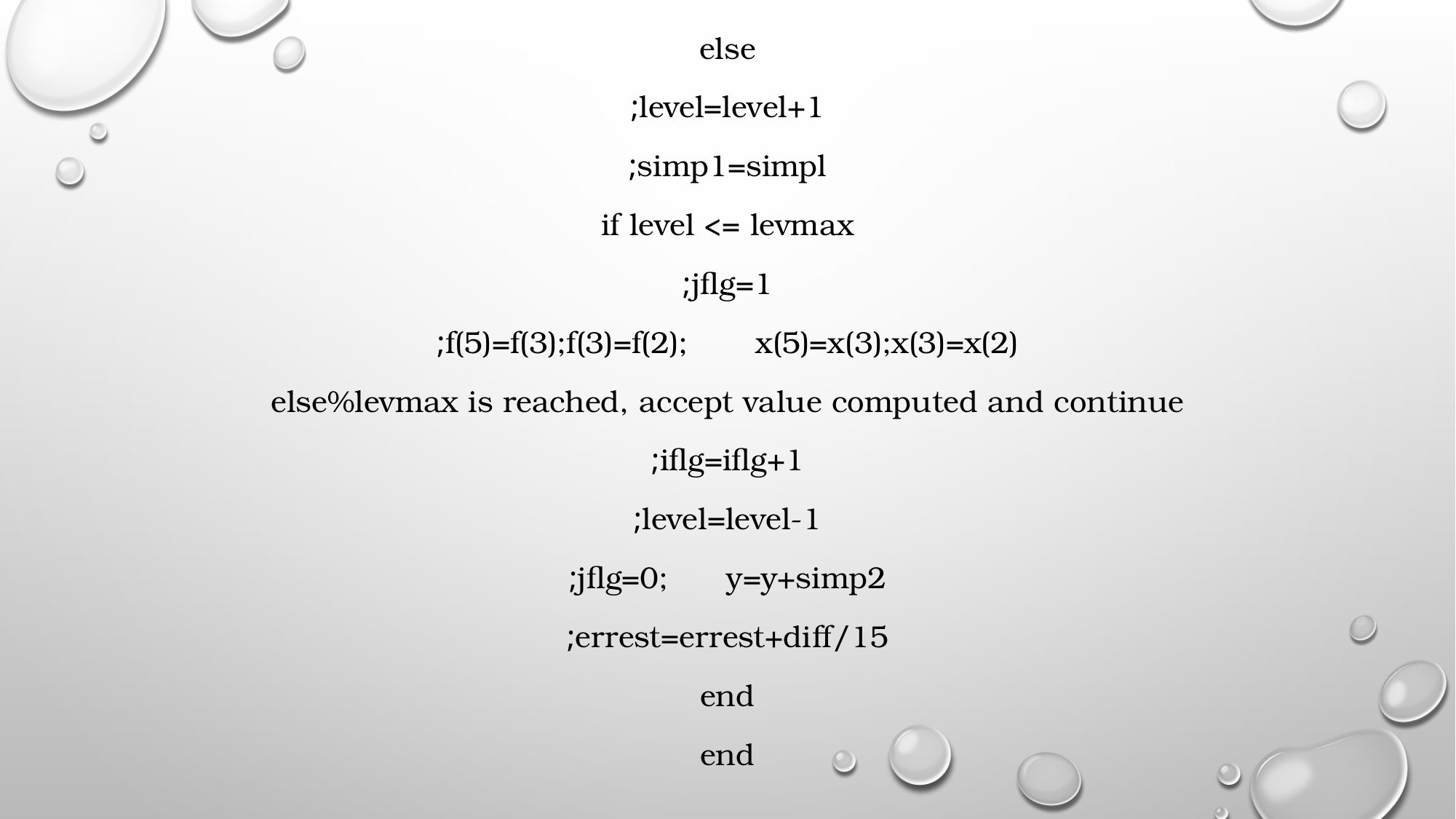

else
level=level+1;
simp1=simpl;
if level <= levmax
jflg=1;
f(5)=f(3);f(3)=f(2);       x(5)=x(3);x(3)=x(2);
else%levmax is reached, accept value computed and continue
iflg=iflg+1;
level=level-1;
jflg=0;      y=y+simp2;
errest=errest+diff/15;
end
end